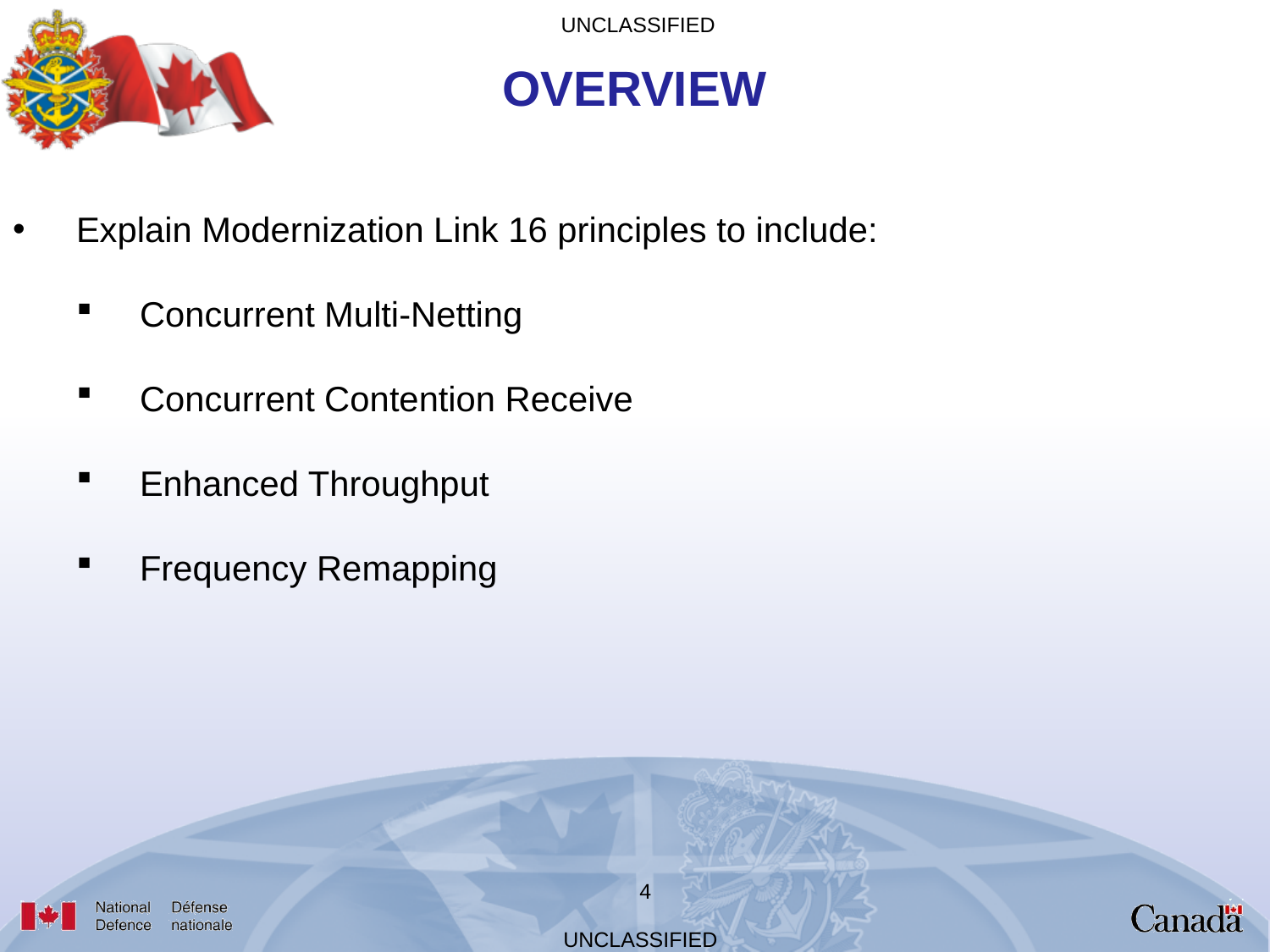

OVERVIEW
Explain Modernization Link 16 principles to include:

Concurrent Multi-Netting

Concurrent Contention Receive

Enhanced Throughput

Frequency Remapping